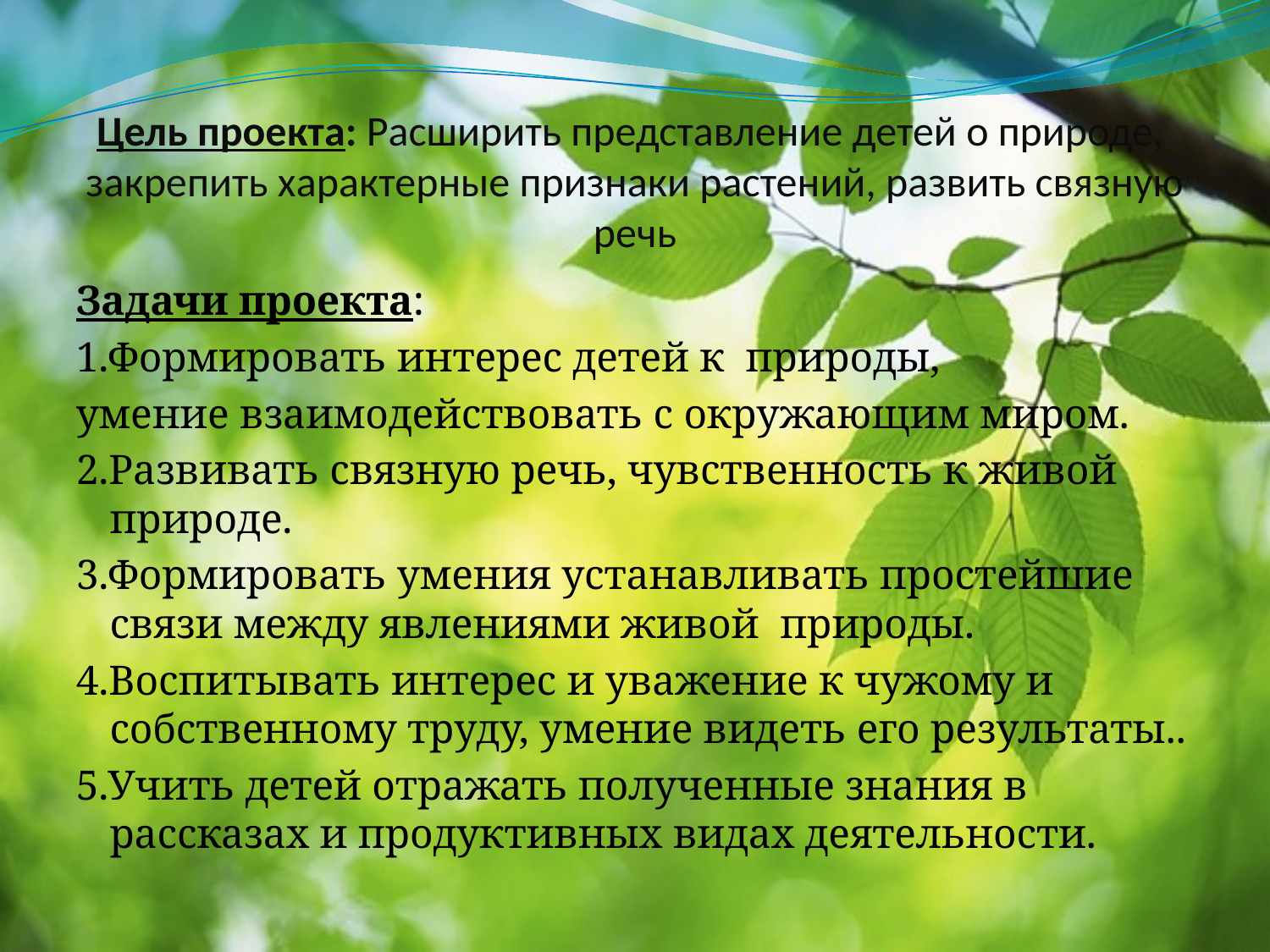

# Цель проекта: Расширить представление детей о природе,  закрепить характерные признаки растений, развить связную речь
Задачи проекта:
1.Формировать интерес детей к  природы,
умение взаимодействовать с окружающим миром.
2.Развивать связную речь, чувственность к живой природе.
3.Формировать умения устанавливать простейшие связи между явлениями живой  природы.
4.Воспитывать интерес и уважение к чужому и собственному труду, умение видеть его результаты..
5.Учить детей отражать полученные знания в рассказах и продуктивных видах деятельности.